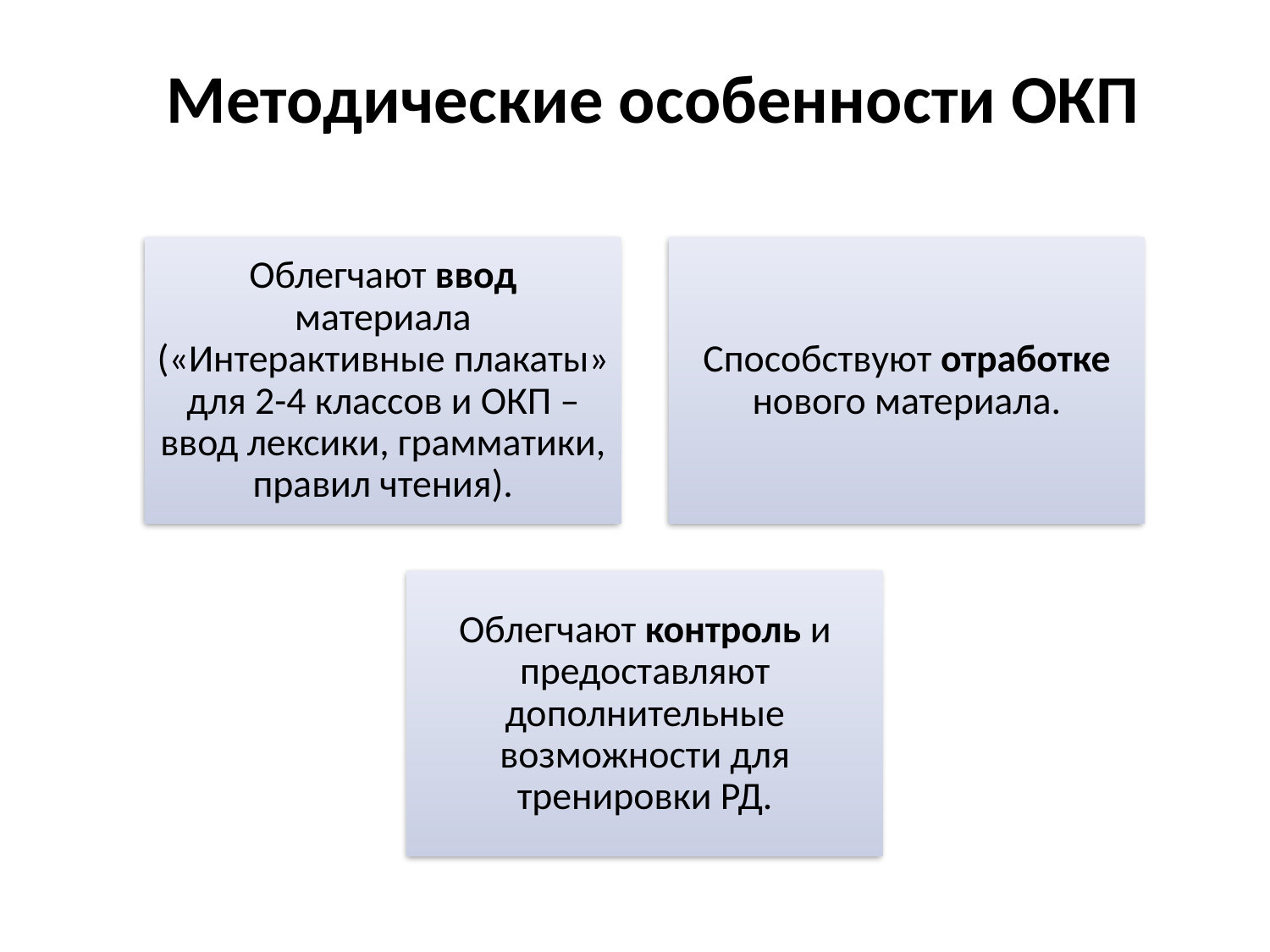

Методические особенности ОКП
Облегчают ввод материала («Интерактивные плакаты» для 2-4 классов и ОКП – ввод лексики, грамматики, правил чтения).
Способствуют отработке нового материала.
Облегчают контроль и предоставляют дополнительные возможности для тренировки РД.